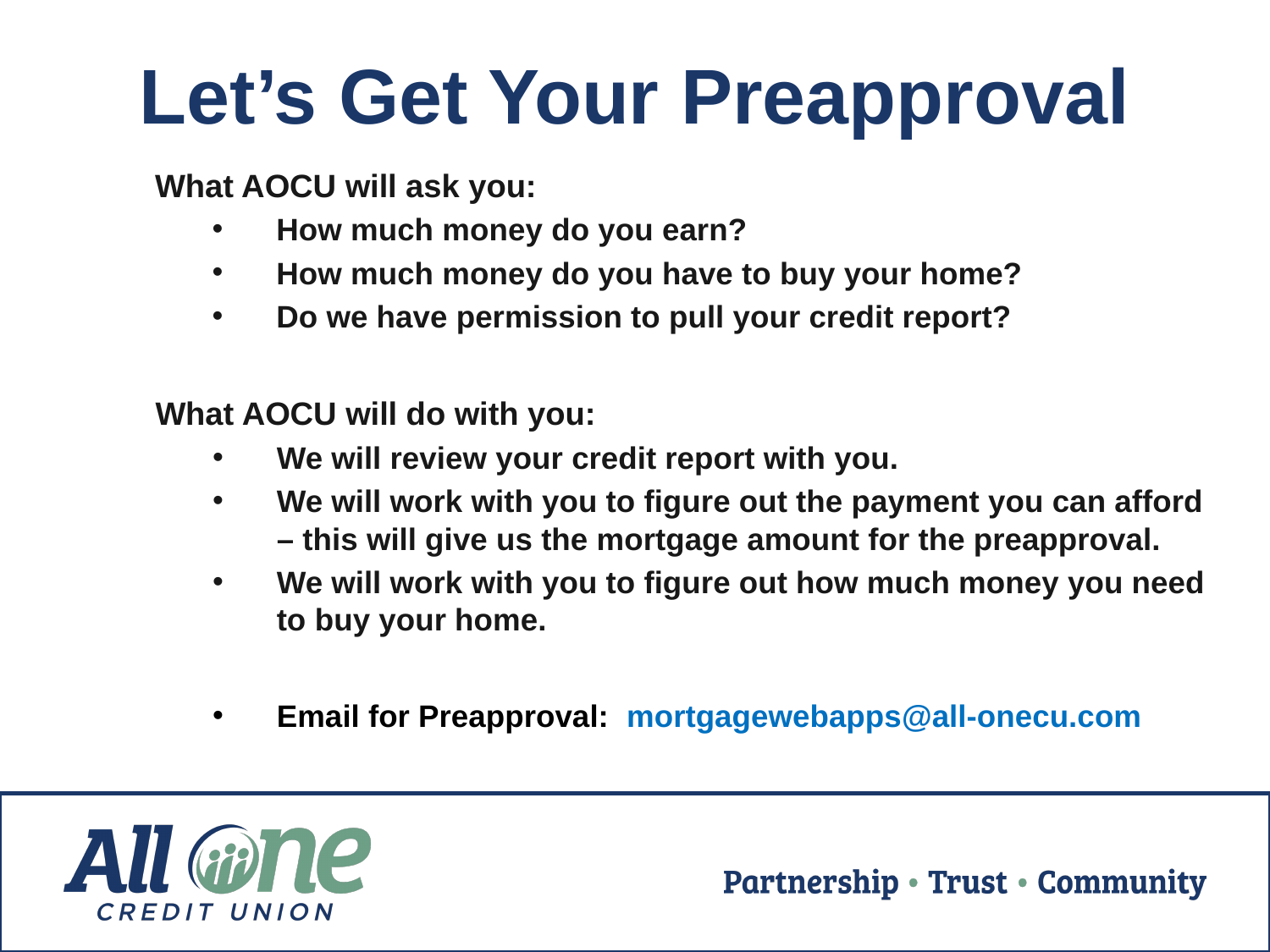

# Let’s Get Your Preapproval
What AOCU will ask you:
How much money do you earn?
How much money do you have to buy your home?
Do we have permission to pull your credit report?

What AOCU will do with you:
We will review your credit report with you.
We will work with you to figure out the payment you can afford – this will give us the mortgage amount for the preapproval.
We will work with you to figure out how much money you need to buy your home.

Email for Preapproval:  mortgagewebapps@all-onecu.com